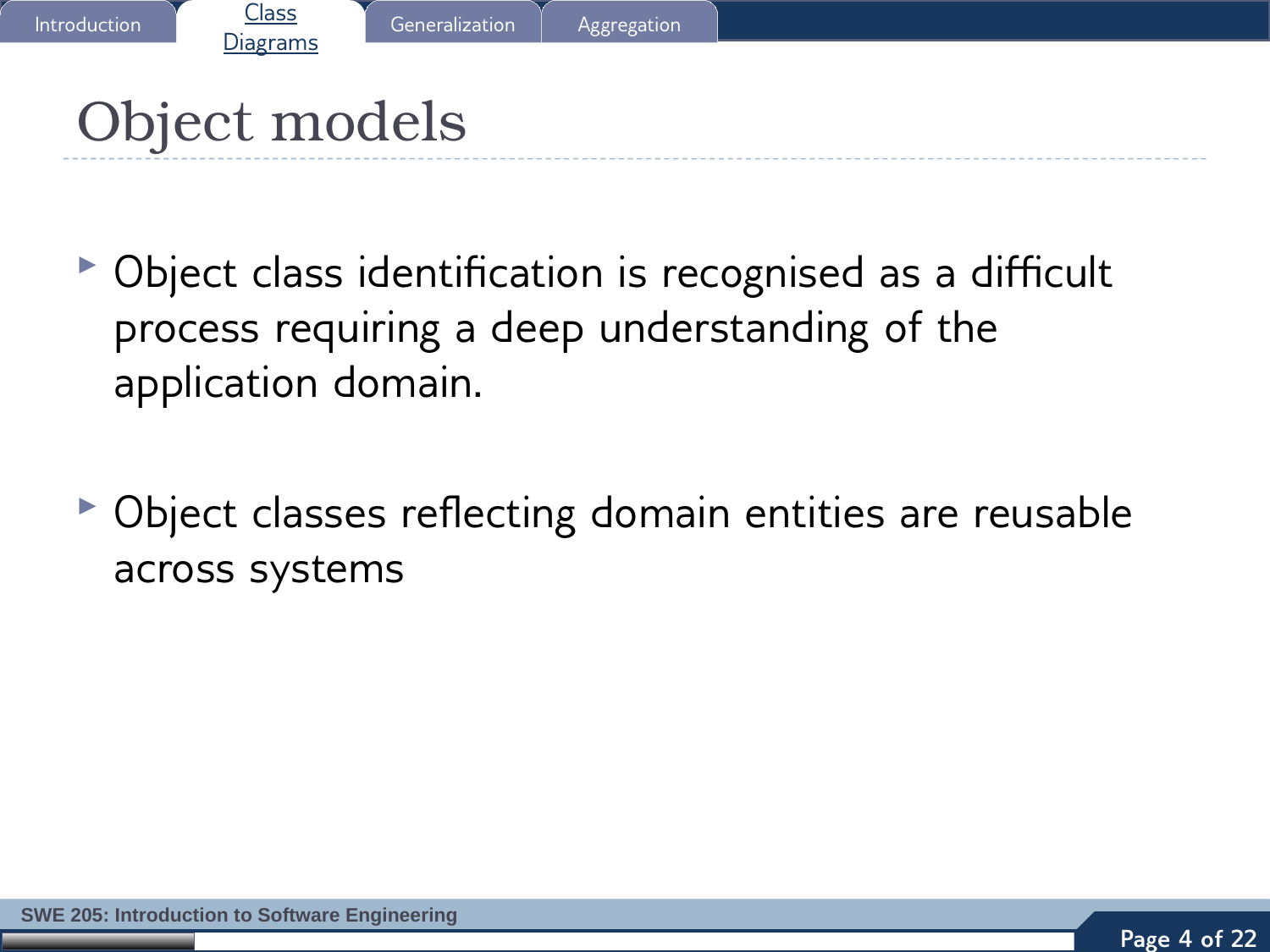

Introduction
Class Diagrams
Generalization
Aggregation
# Object models

Object class identification is recognised as a difficult process requiring a deep understanding of the application domain.

Object classes reflecting domain entities are reusable across systems

4
Page 4 of 22